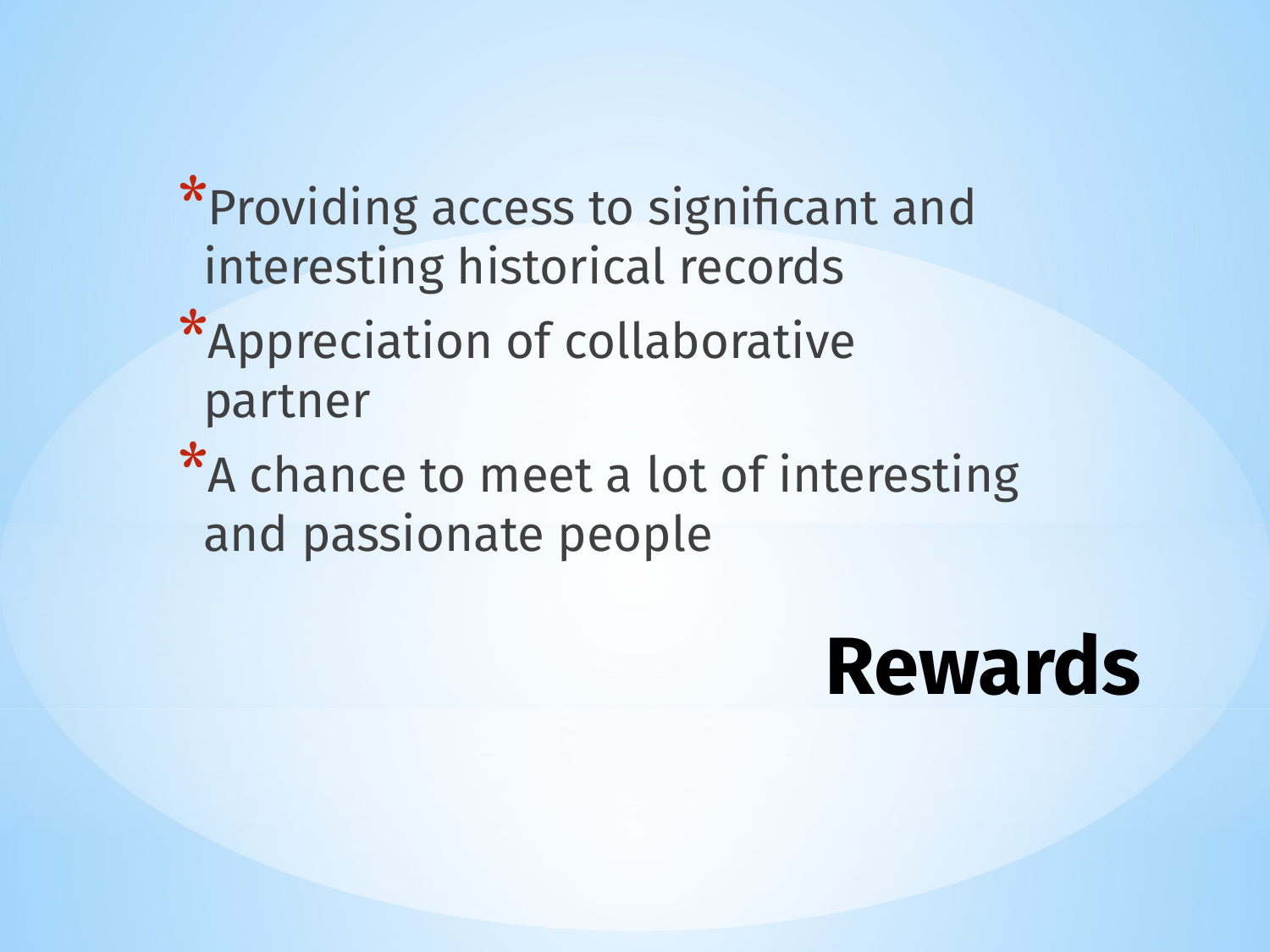

Providing access to significant and interesting historical records
Appreciation of collaborative partner
A chance to meet a lot of interesting and passionate people
# Rewards